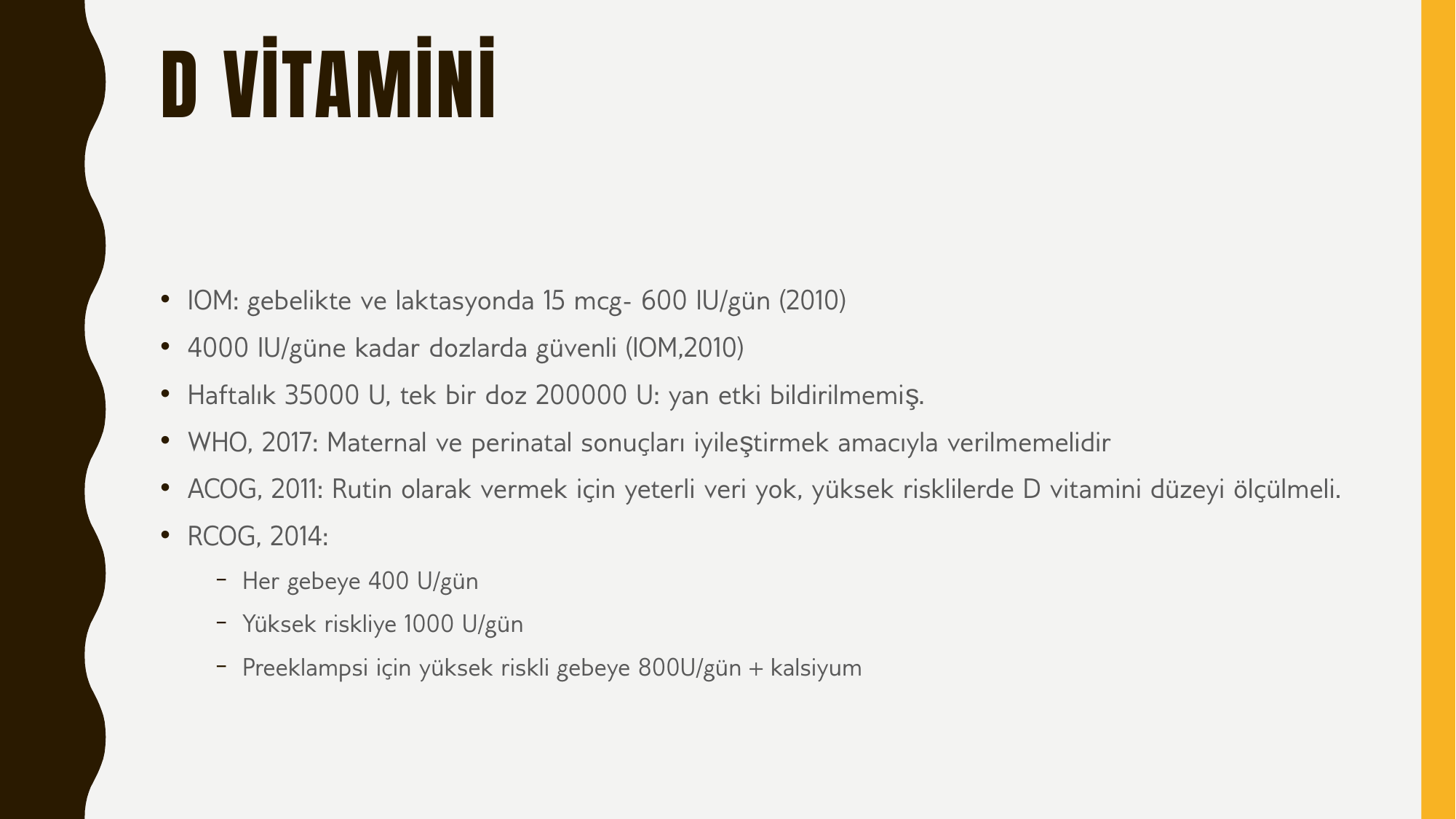

# D vitamini
IOM: gebelikte ve laktasyonda 15 mcg- 600 IU/gün (2010)
4000 IU/güne kadar dozlarda güvenli (IOM,2010)
Haftalık 35000 U, tek bir doz 200000 U: yan etki bildirilmemiş.
WHO, 2017: Maternal ve perinatal sonuçları iyileştirmek amacıyla verilmemelidir
ACOG, 2011: Rutin olarak vermek için yeterli veri yok, yüksek risklilerde D vitamini düzeyi ölçülmeli.
RCOG, 2014:
Her gebeye 400 U/gün
Yüksek riskliye 1000 U/gün
Preeklampsi için yüksek riskli gebeye 800U/gün + kalsiyum